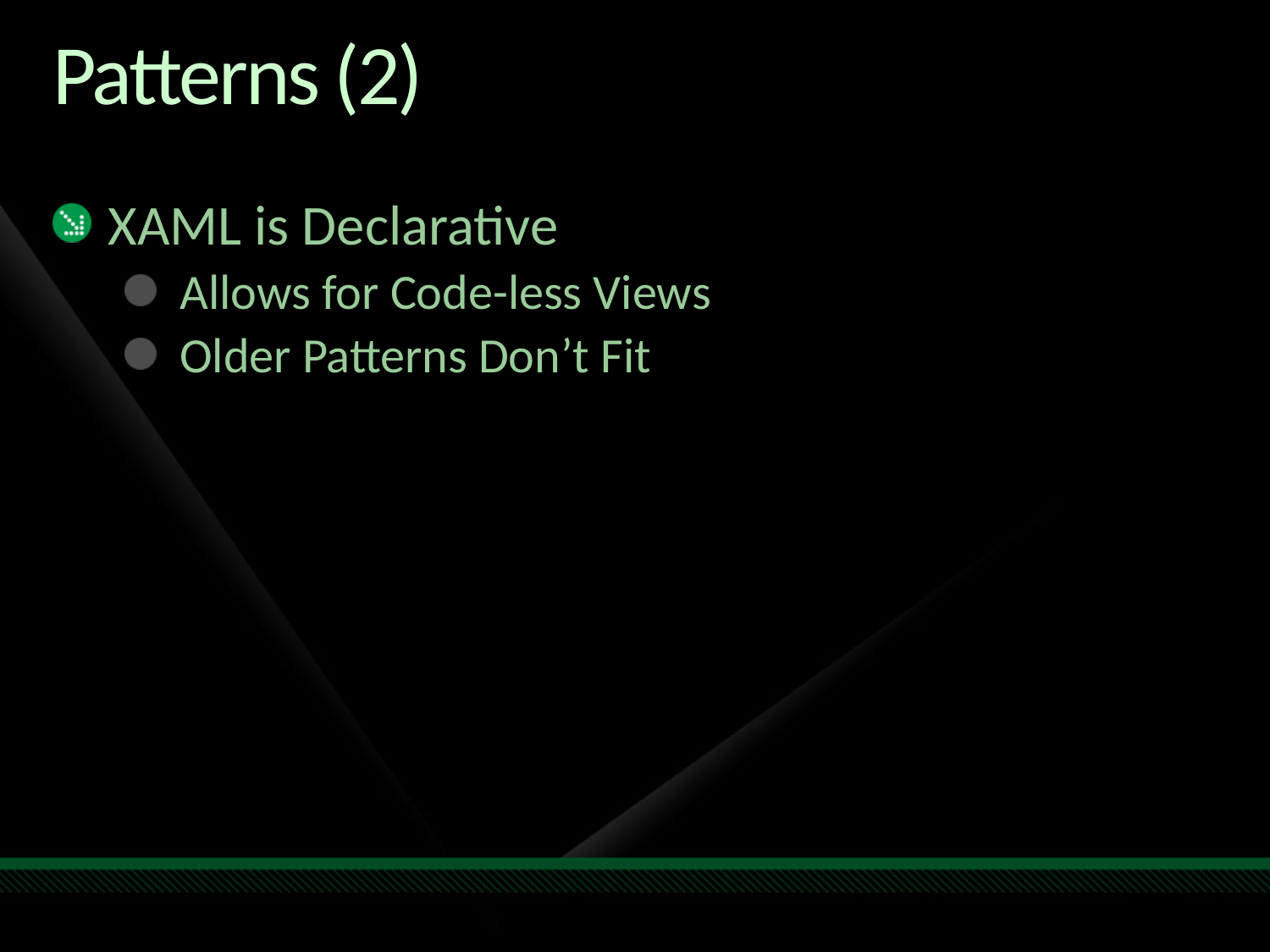

# Patterns (2)
XAML is Declarative
Allows for Code-less Views
Older Patterns Don’t Fit